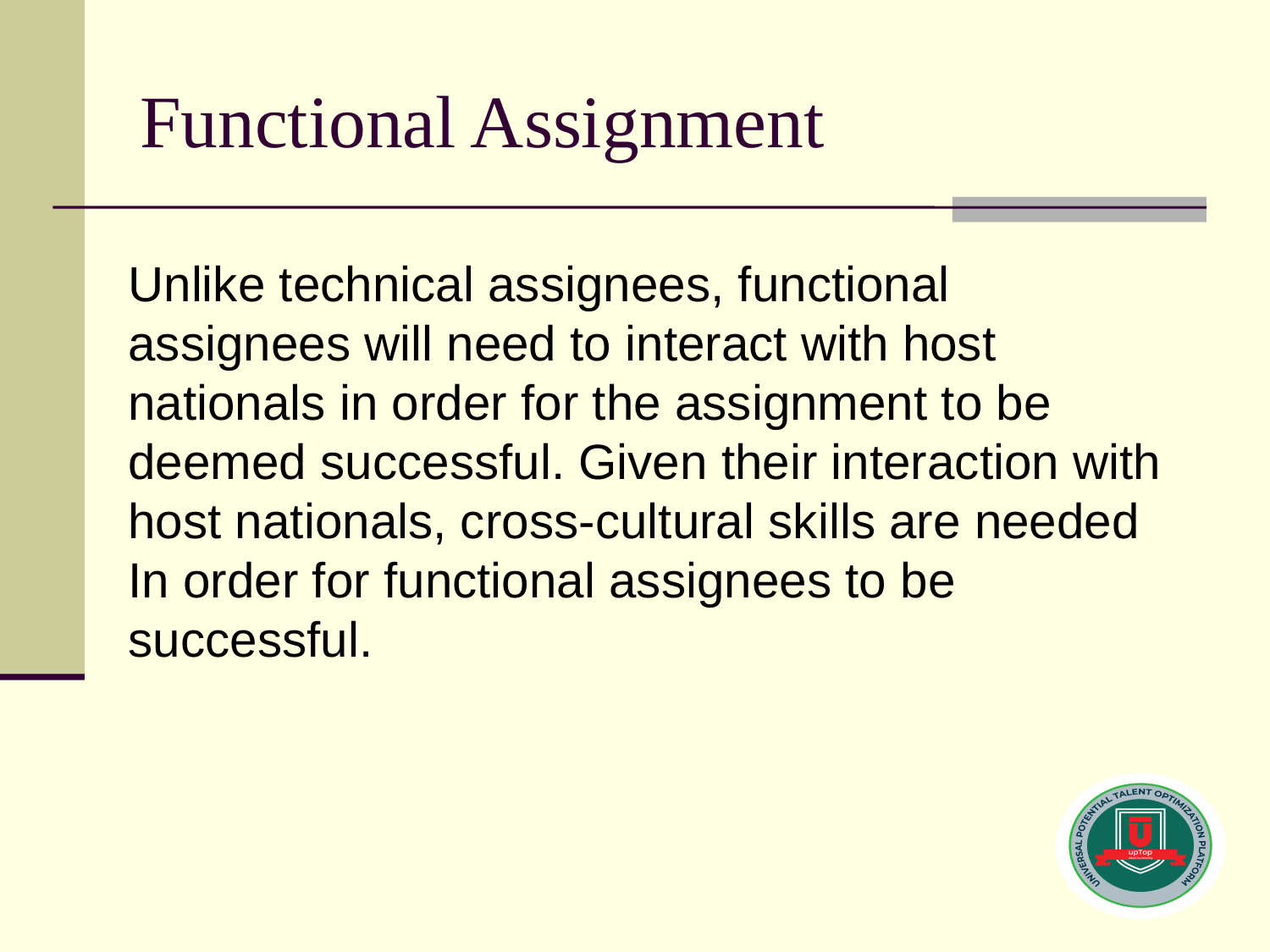

# Functional Assignment
Unlike technical assignees, functional assignees will need to interact with host nationals in order for the assignment to be deemed successful. Given their interaction with host nationals, cross-cultural skills are needed In order for functional assignees to be successful.